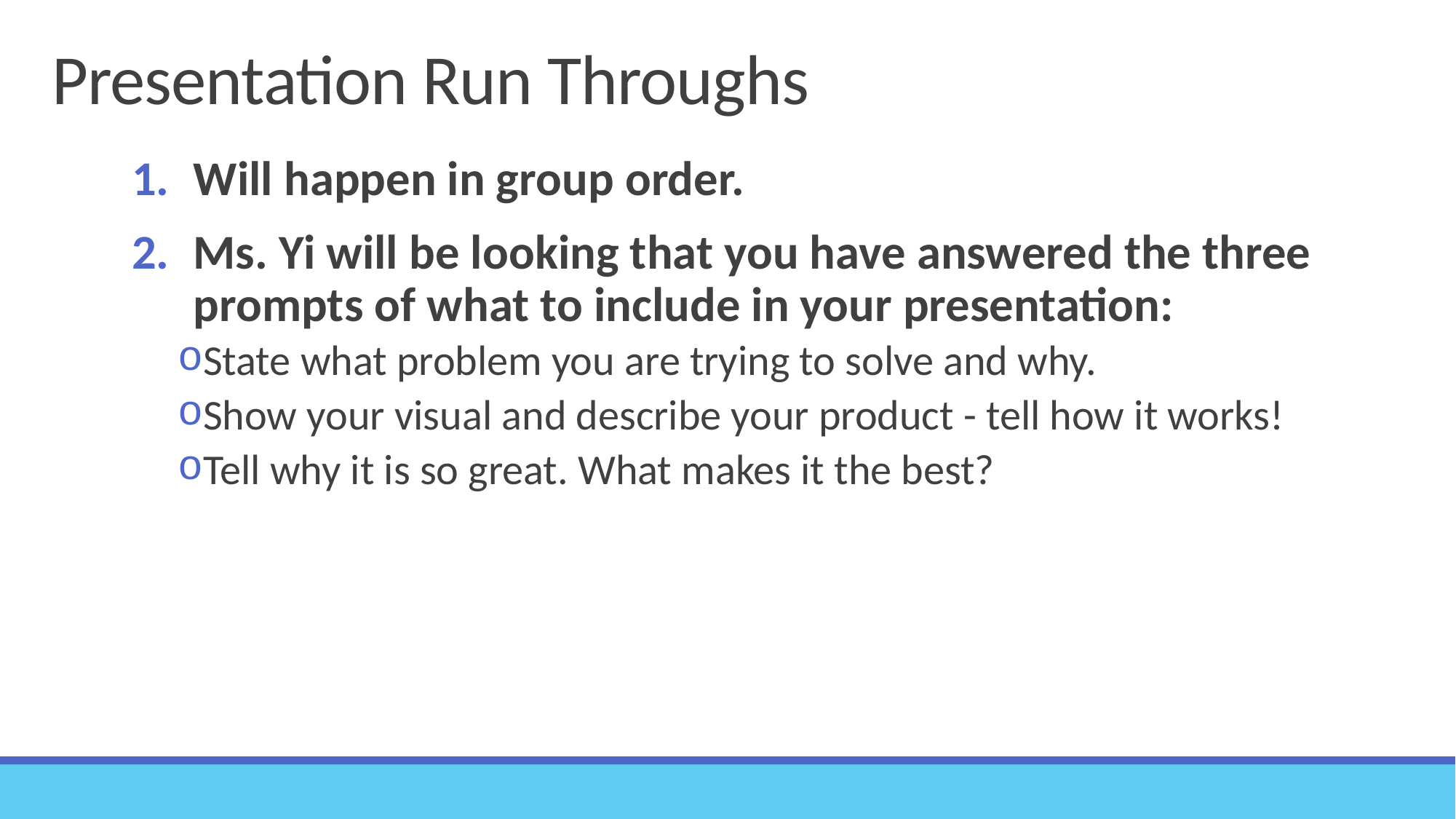

# Presentation Run Throughs
Will happen in group order.
Ms. Yi will be looking that you have answered the three prompts of what to include in your presentation:
State what problem you are trying to solve and why.
Show your visual and describe your product - tell how it works!
Tell why it is so great. What makes it the best?